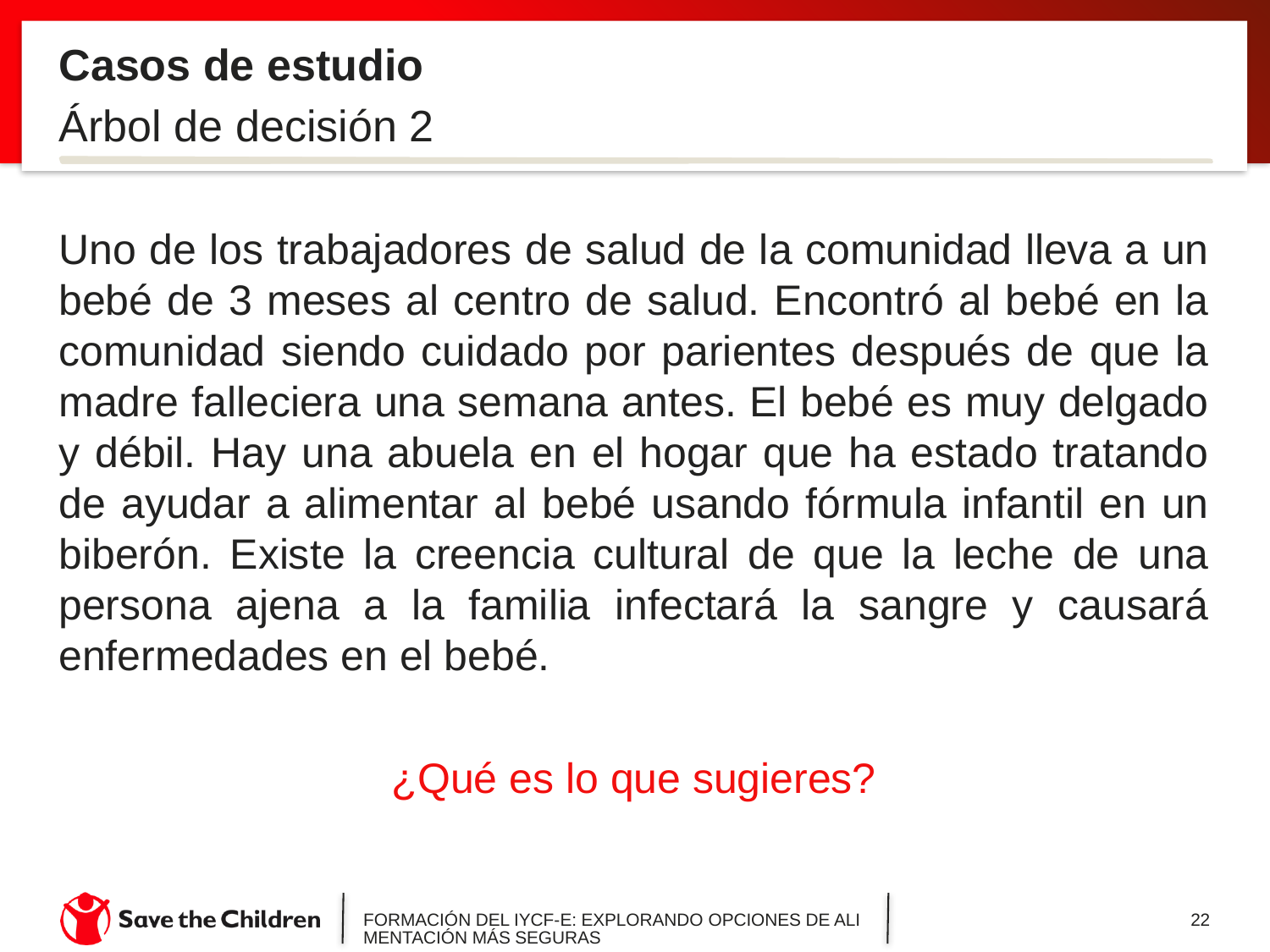

# Casos de estudio
Árbol de decisión 2
Uno de los trabajadores de salud de la comunidad lleva a un bebé de 3 meses al centro de salud. Encontró al bebé en la comunidad siendo cuidado por parientes después de que la madre falleciera una semana antes. El bebé es muy delgado y débil. Hay una abuela en el hogar que ha estado tratando de ayudar a alimentar al bebé usando fórmula infantil en un biberón. Existe la creencia cultural de que la leche de una persona ajena a la familia infectará la sangre y causará enfermedades en el bebé.

¿Qué es lo que sugieres?

FORMACIÓN DEL IYCF-E: EXPLORANDO OPCIONES DE ALIMENTACIÓN MÁS SEGURAS
22